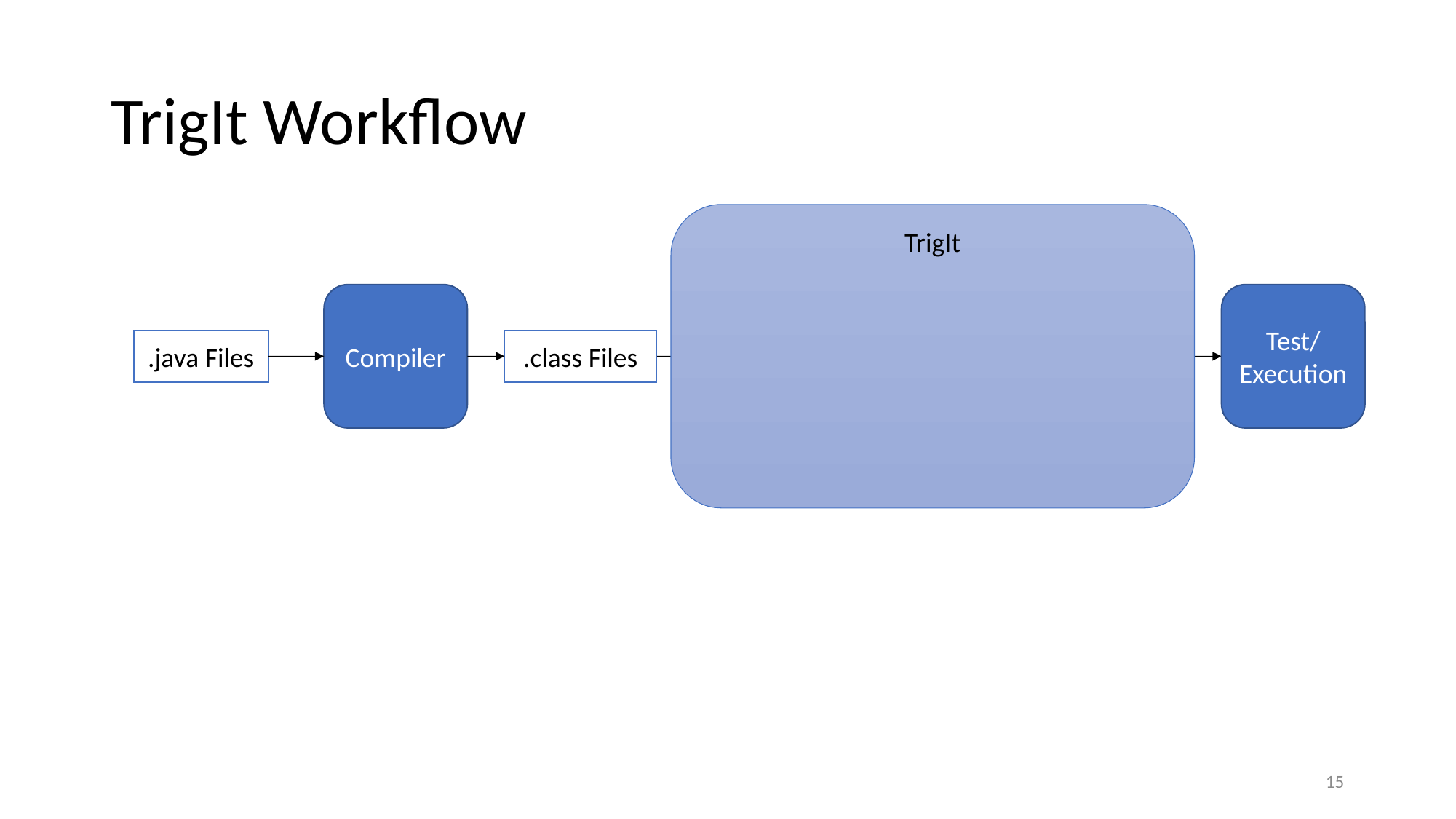

# TrigIt Workflow
TrigIt
Compiler
Test/
Execution
.class Files
.java Files
15